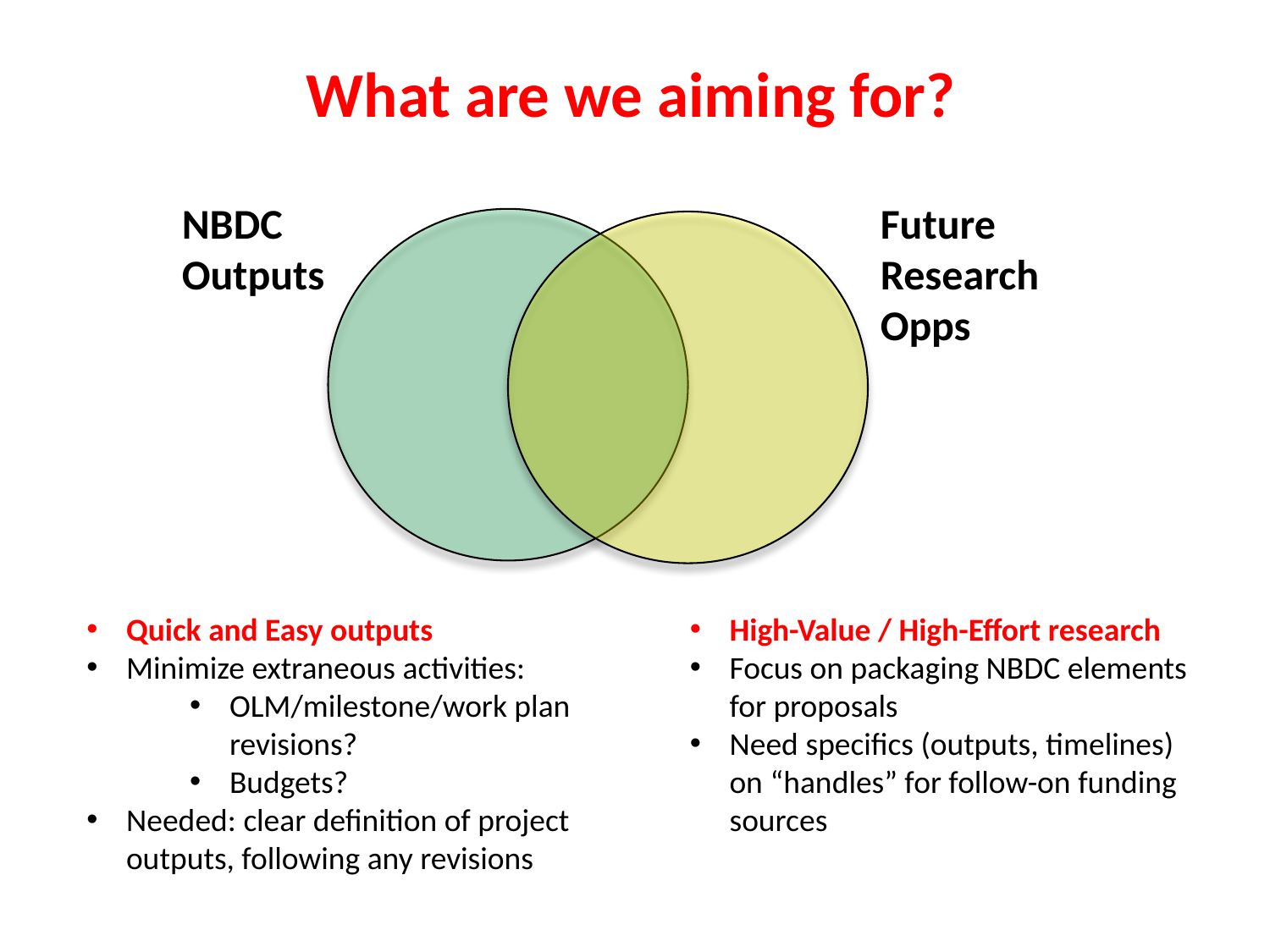

What are we aiming for?
NBDC Outputs
Future Research Opps

Quick and Easy outputs
Minimize extraneous activities:
OLM/milestone/work plan revisions?
Budgets?
Needed: clear definition of project outputs, following any revisions
High-Value / High-Effort research
Focus on packaging NBDC elements for proposals
Need specifics (outputs, timelines) on “handles” for follow-on funding sources